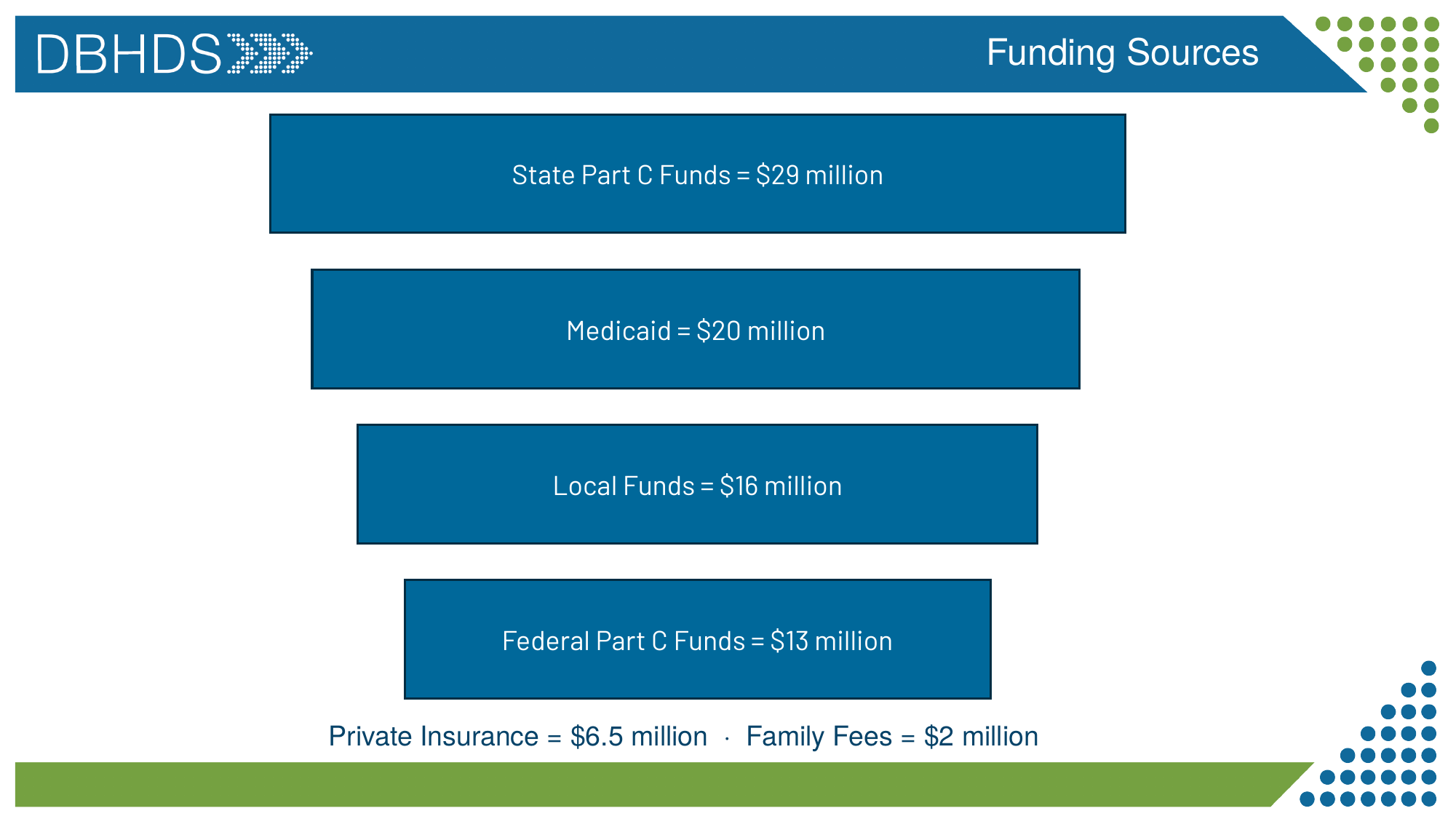

# Funding Sources
State Part C Funds = $29 million
Medicaid = $20 million
Local Funds = $16 million
Federal Part C Funds = $13 million
Private Insurance = $6.5 million  ·  Family Fees = $2 million